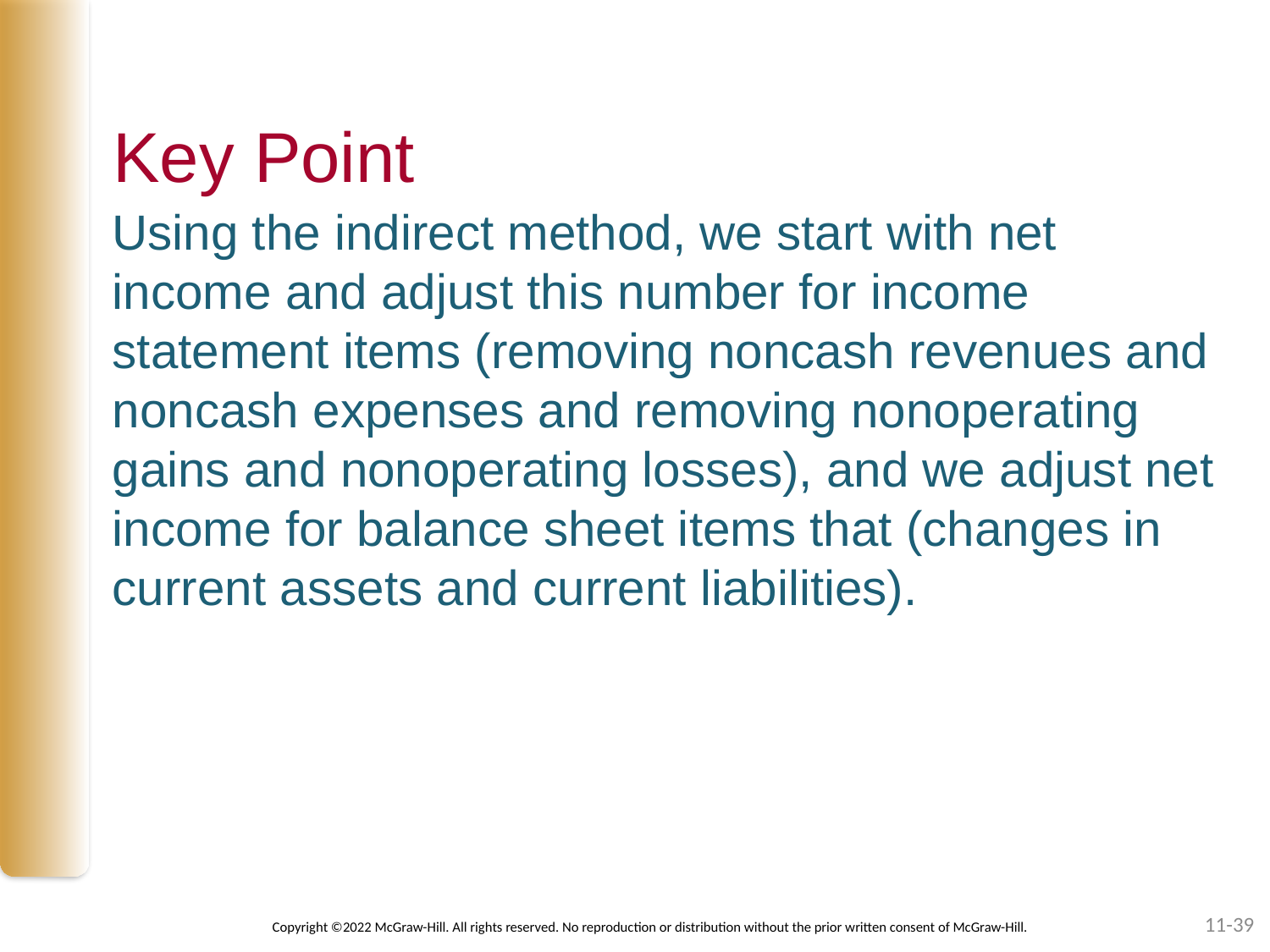

# Key Point
Using the indirect method, we start with net income and adjust this number for income statement items (removing noncash revenues and noncash expenses and removing nonoperating gains and nonoperating losses), and we adjust net income for balance sheet items that (changes in current assets and current liabilities).
11-39
Copyright ©2022 McGraw-Hill. All rights reserved. No reproduction or distribution without the prior written consent of McGraw-Hill.